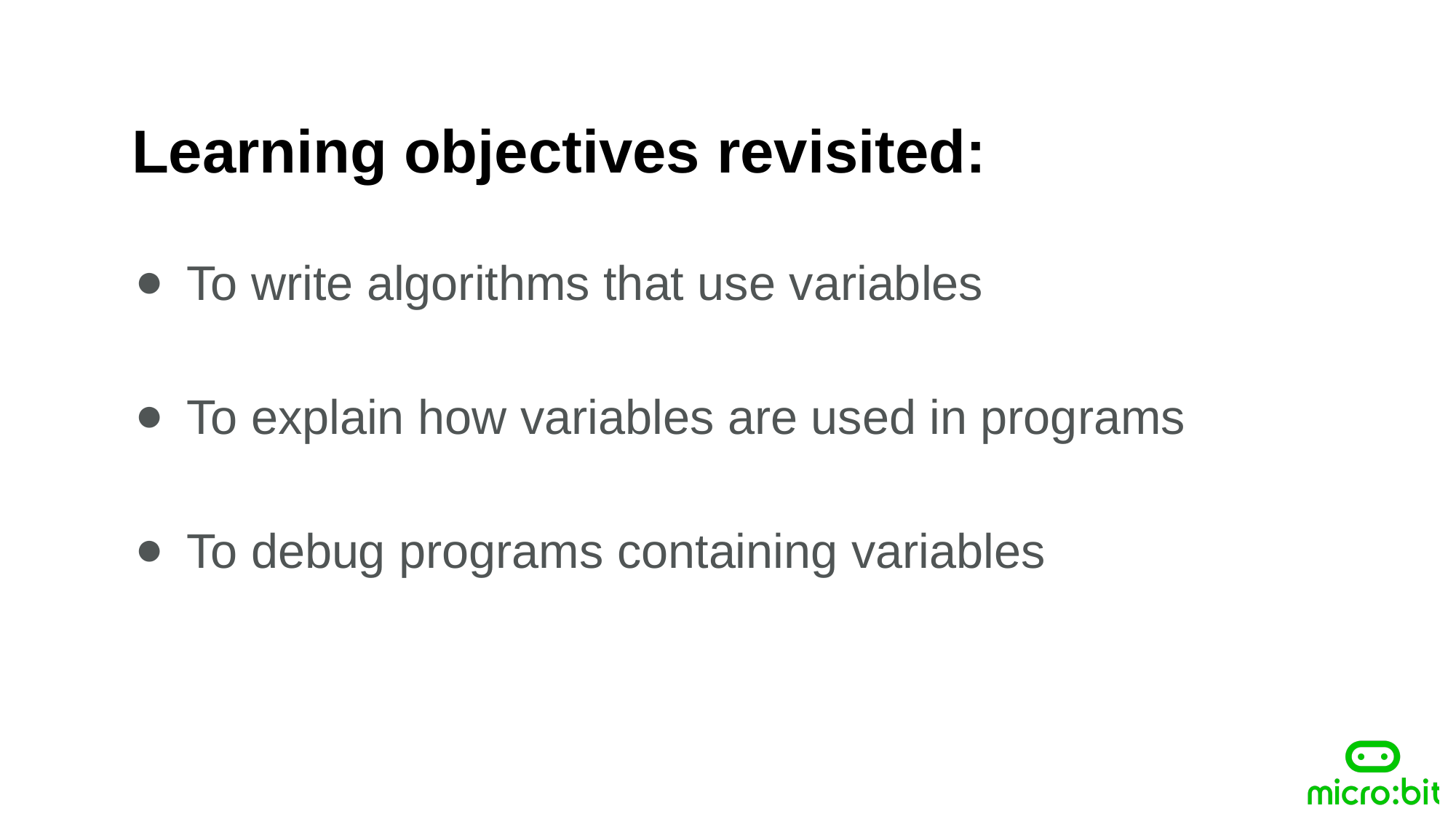

Learning objectives revisited:

To write algorithms that use variables

To explain how variables are used in programs

To debug programs containing variables